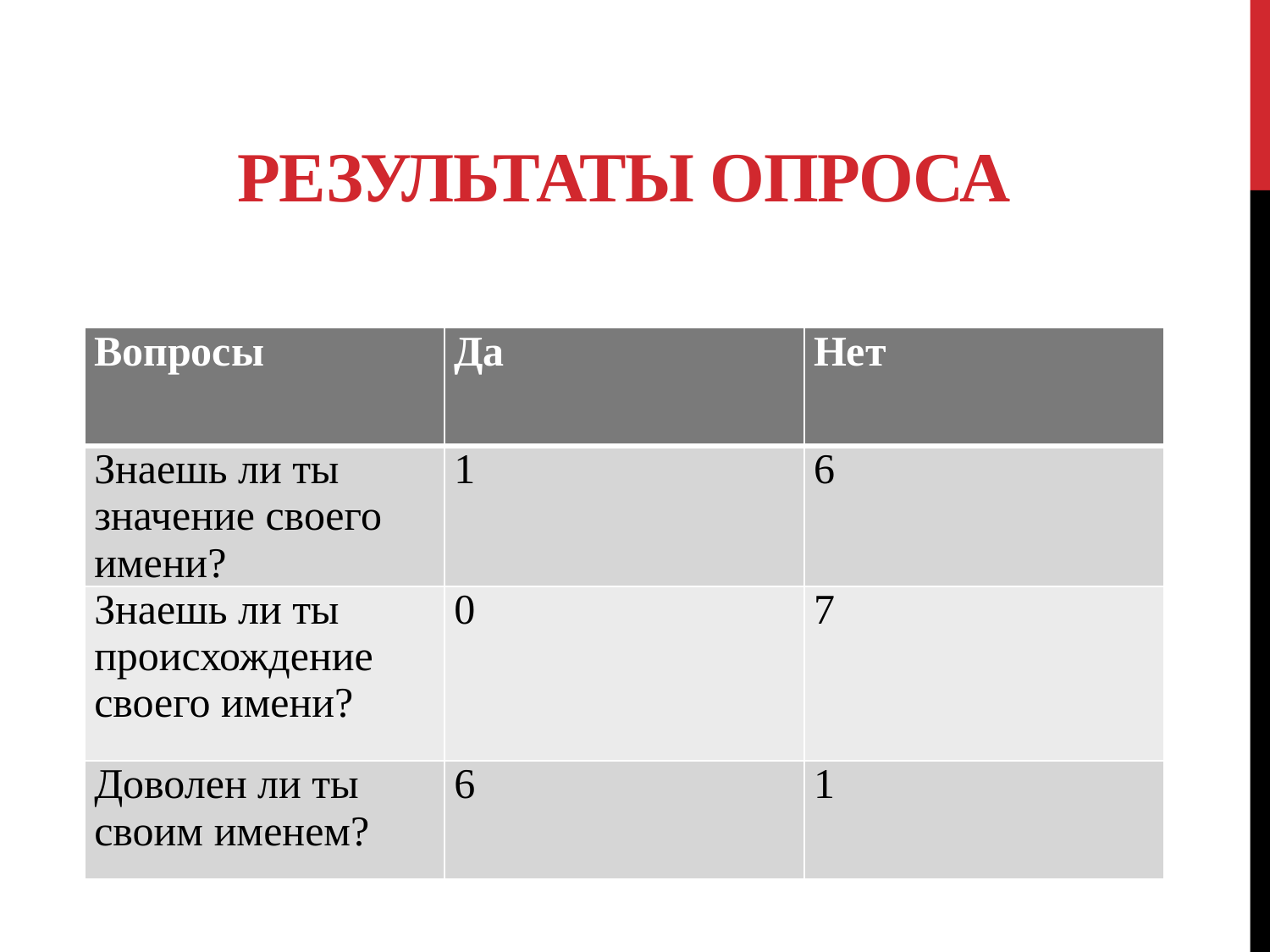

# Результаты опроса

| Вопросы | Да | Нет |
| --- | --- | --- |
| Знаешь ли ты значение своего имени? | 1 | 6 |
| Знаешь ли ты происхождение своего имени? | 0 | 7 |
| Доволен ли ты своим именем? | 6 | 1 |